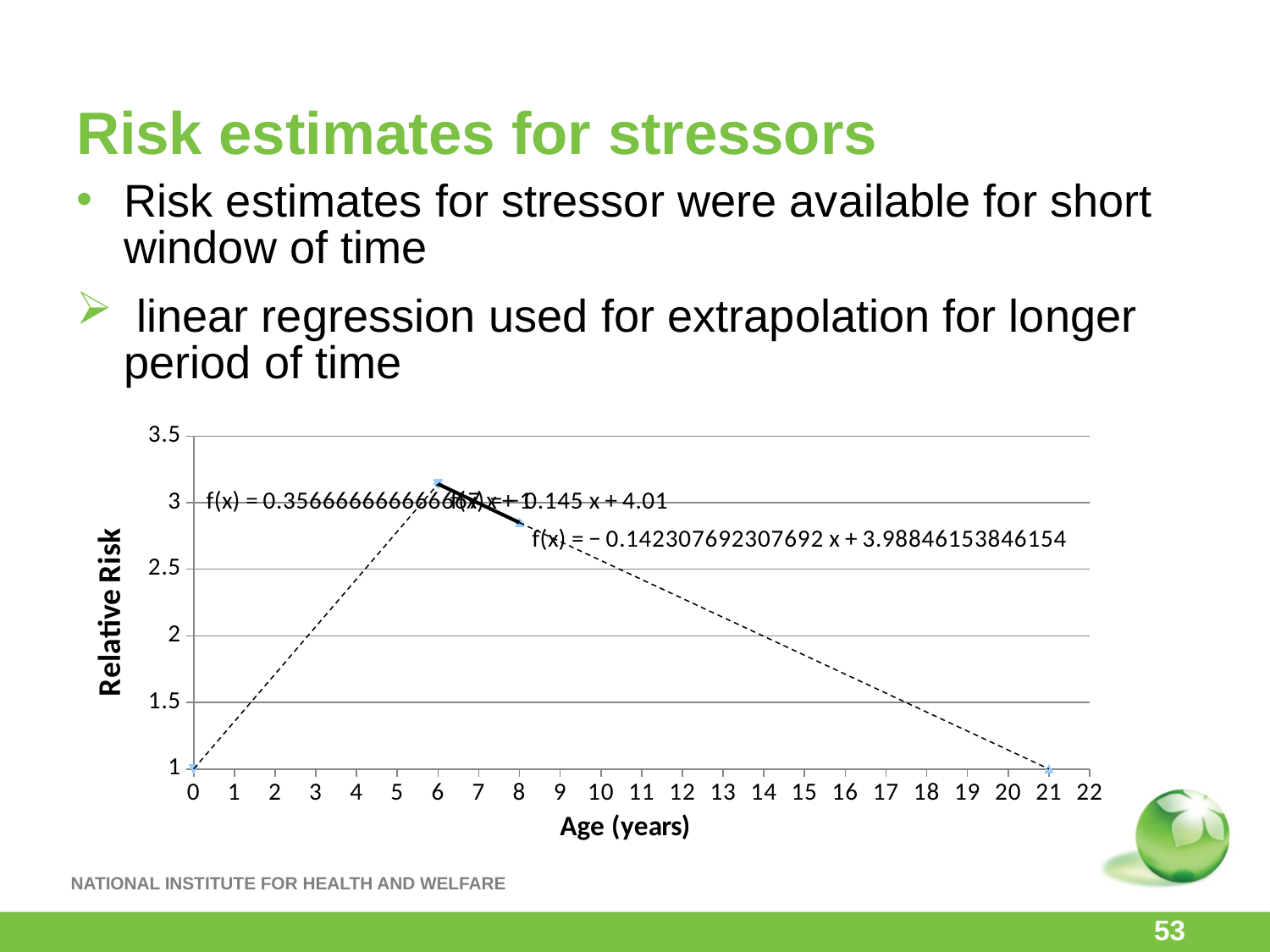

# Risk estimates for stressors
Risk estimates for stressor were available for short window of time
 linear regression used for extrapolation for longer period of time

### Chart

| Category |  |  |  |
|---|---|---|---|
53